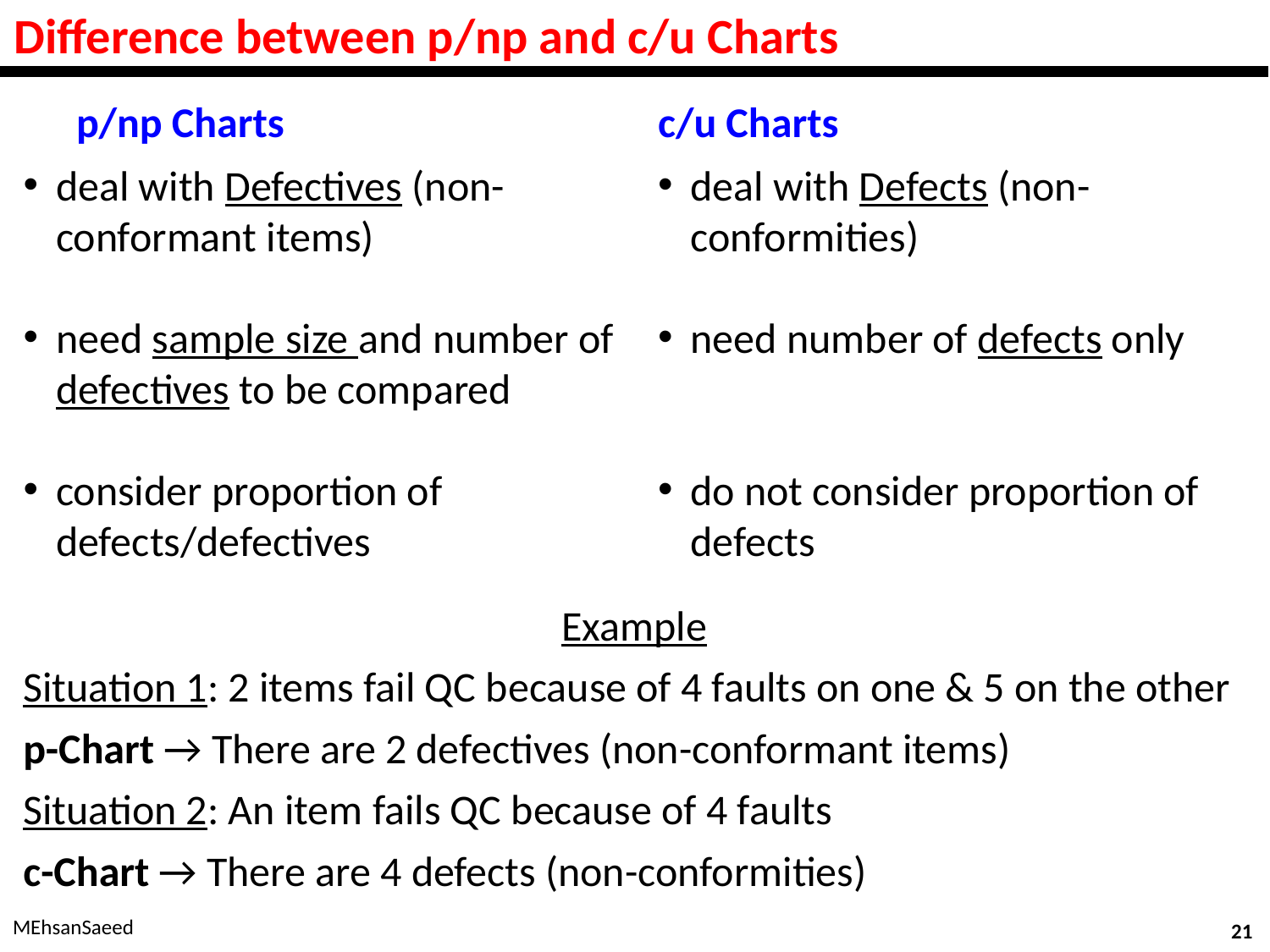

# Difference between p/np and c/u Charts
p/np Charts
c/u Charts
deal with Defectives (non-conformant items)

need sample size and number of defectives to be compared

consider proportion of defects/defectives
deal with Defects (non-conformities)

need number of defects only

do not consider proportion of defects
Example
Situation 1: 2 items fail QC because of 4 faults on one & 5 on the other
p-Chart → There are 2 defectives (non-conformant items)
Situation 2: An item fails QC because of 4 faults
c-Chart → There are 4 defects (non-conformities)
MEhsanSaeed
21